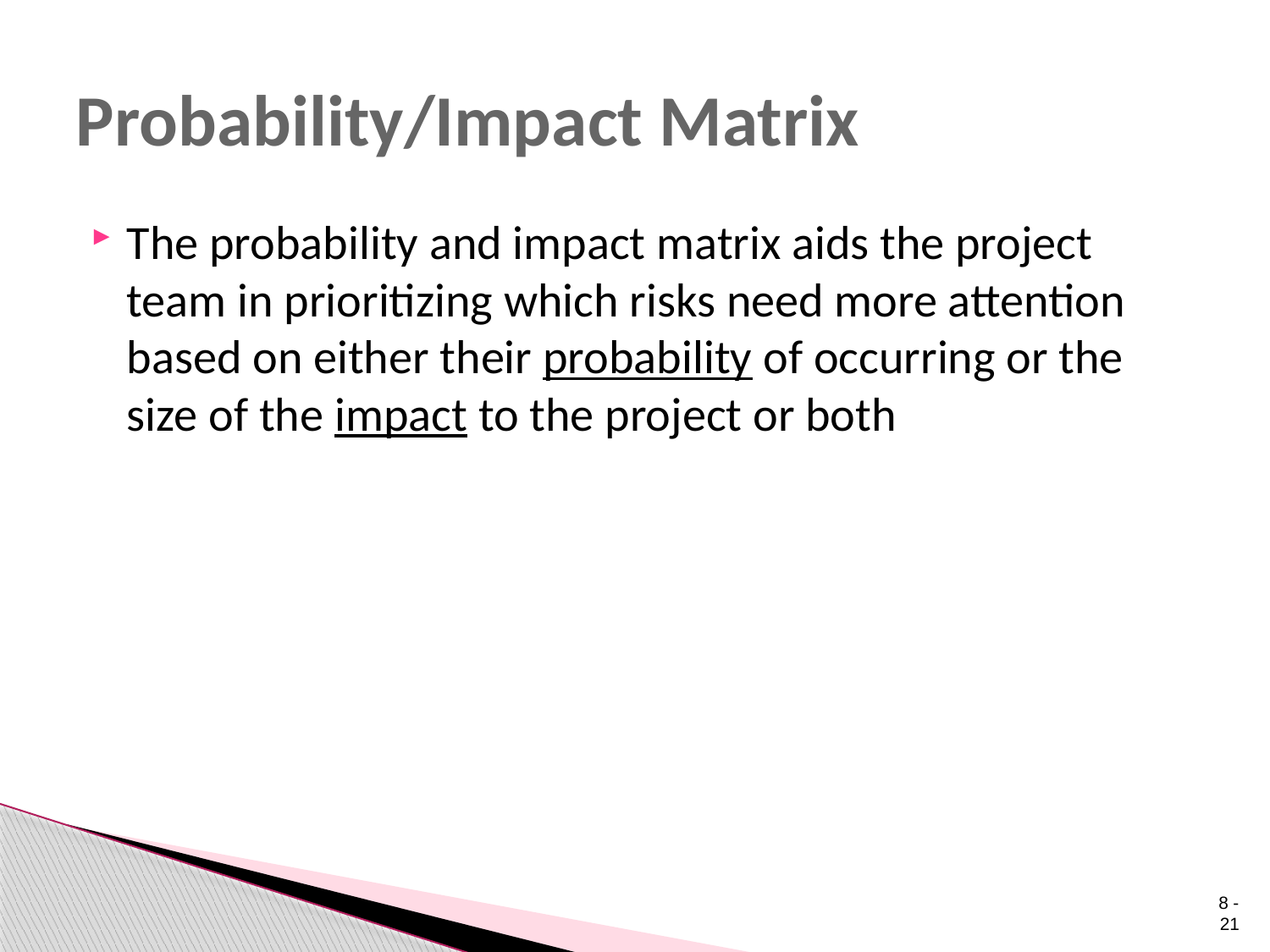

# Probability/Impact Matrix
The probability and impact matrix aids the project team in prioritizing which risks need more attention based on either their probability of occurring or the size of the impact to the project or both
 8 - 21